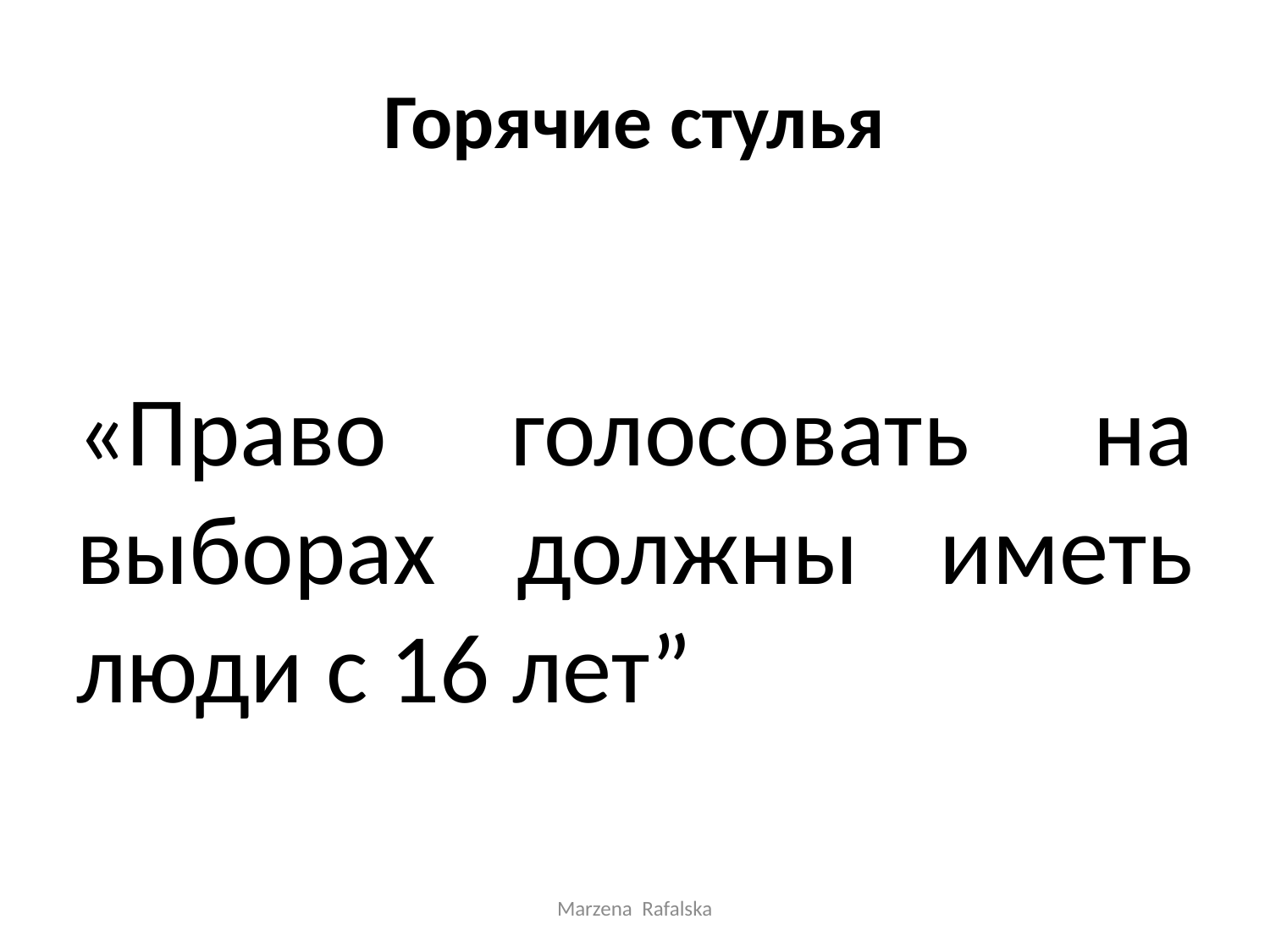

# Горячие стулья

«Право голосовать на выборах должны иметь люди с 16 лет”

Marzena  Rafalska